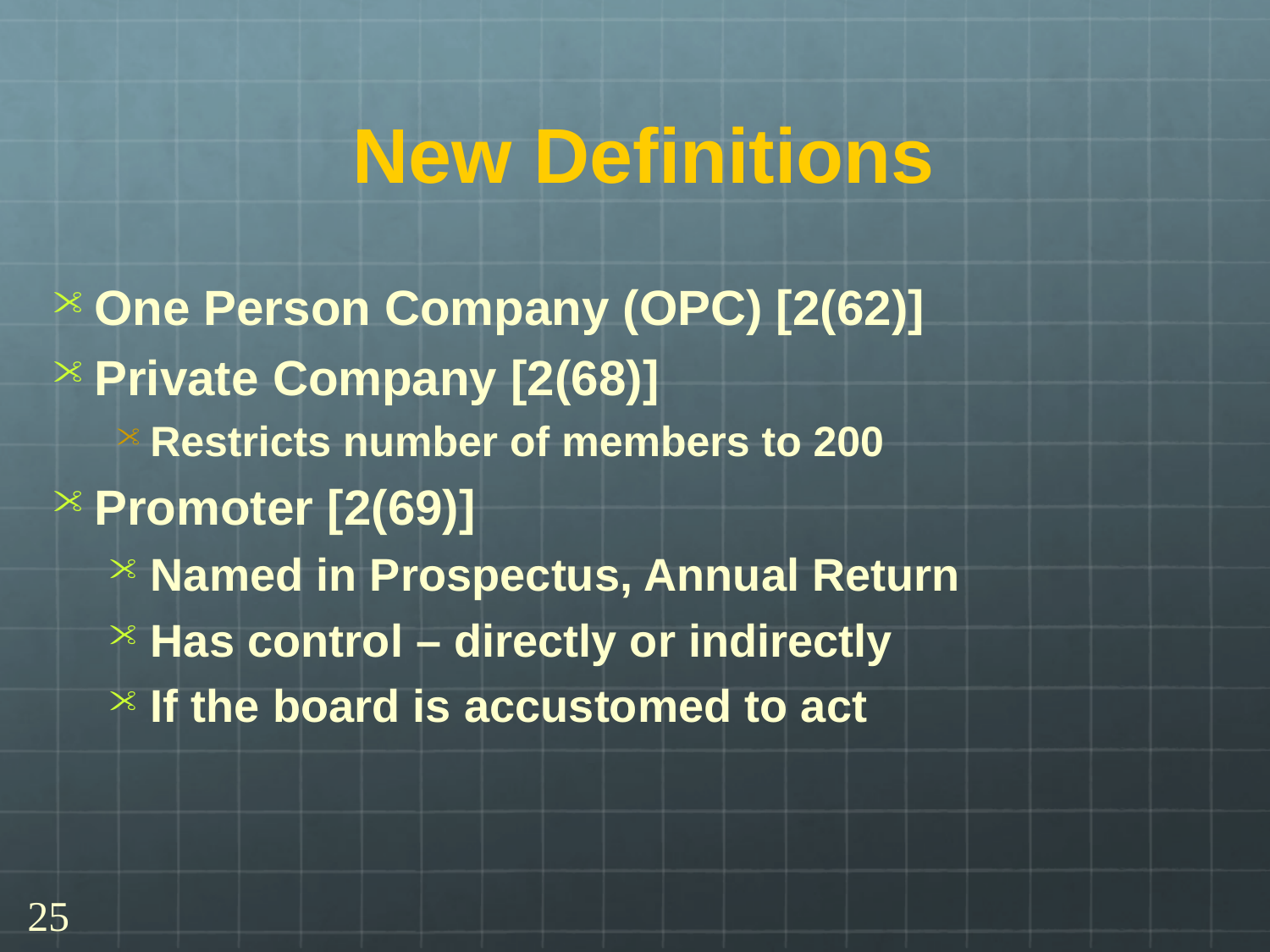

# New Definitions
One Person Company (OPC) [2(62)]
Private Company [2(68)]
Restricts number of members to 200
Promoter [2(69)]
Named in Prospectus, Annual Return
Has control – directly or indirectly
If the board is accustomed to act
25